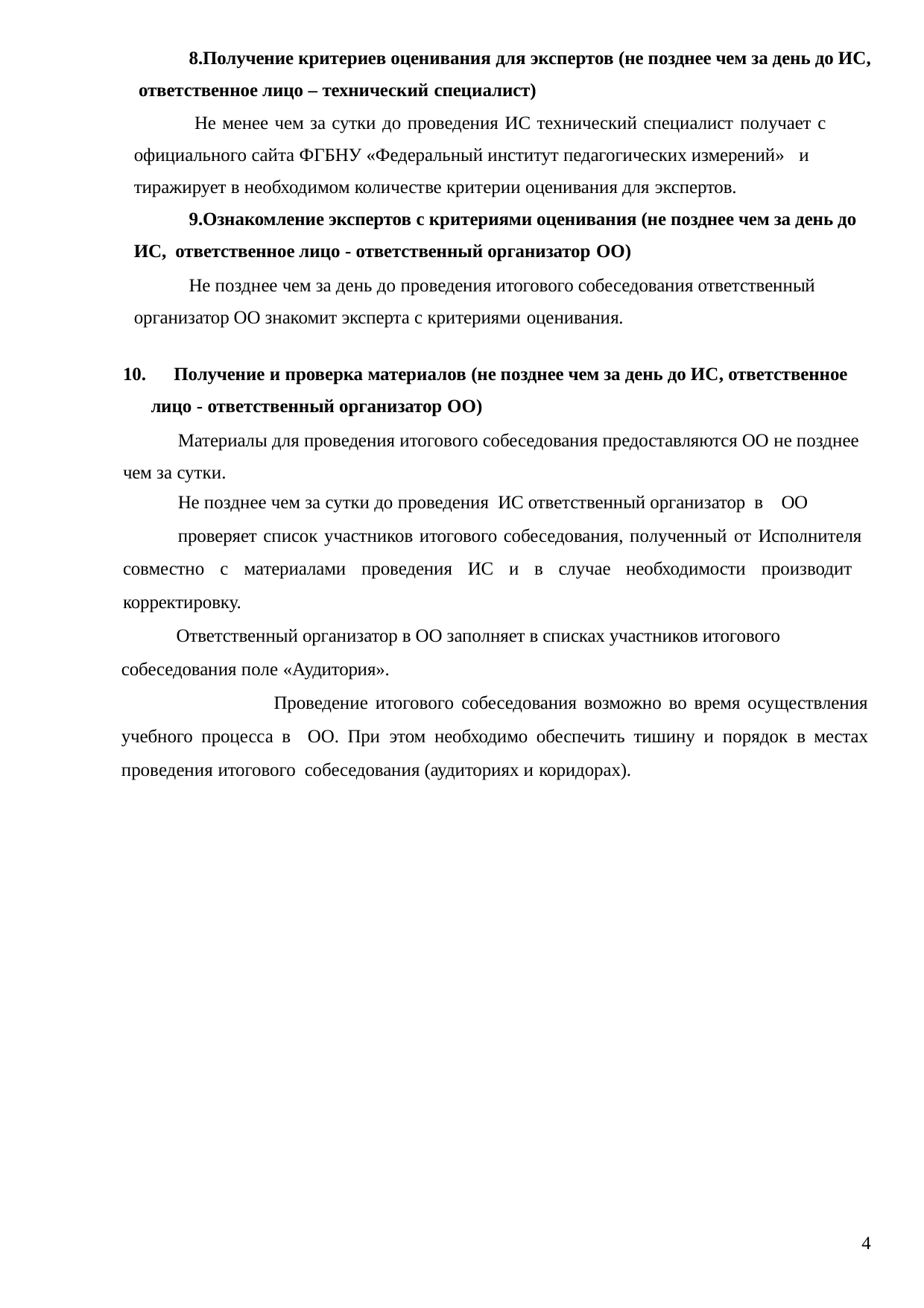

Получение критериев оценивания для экспертов (не позднее чем за день до ИС,  ответственное лицо – технический специалист)
             Не менее чем за сутки до проведения ИС технический специалист получает с официального сайта ФГБНУ «Федеральный институт педагогических измерений»   и  тиражирует в необходимом количестве критерии оценивания для экспертов.
Ознакомление экспертов с критериями оценивания (не позднее чем за день до ИС,  ответственное лицо - ответственный организатор ОО)
Не позднее чем за день до проведения итогового собеседования ответственный  организатор ОО знакомит эксперта с критериями оценивания.
     Получение и проверка материалов (не позднее чем за день до ИС, ответственное лицо - ответственный организатор ОО)
Материалы для проведения итогового собеседования предоставляются ОО не позднее  чем за сутки.
Не позднее чем за сутки до проведения  ИС ответственный организатор  в   ОО
проверяет список участников итогового собеседования, полученный от Исполнителя  совместно с материалами проведения ИС и в случае необходимости производит  корректировку.
Ответственный организатор в ОО заполняет в списках участников итогового  собеседования поле «Аудитория».
             Проведение итогового собеседования возможно во время осуществления учебного процесса в  ОО. При этом необходимо обеспечить тишину и порядок в местах проведения итогового  собеседования (аудиториях и коридорах).
4